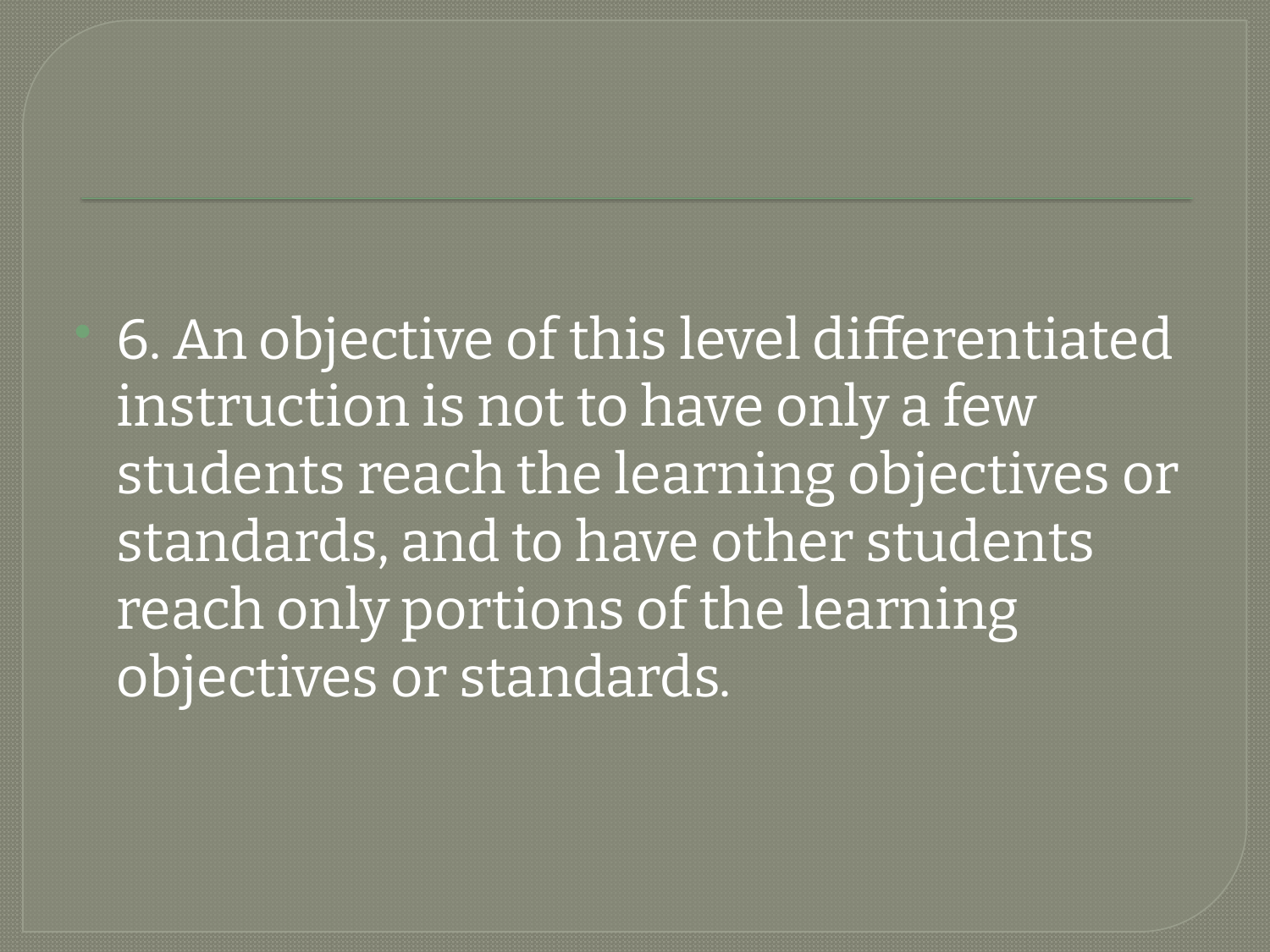

#

6. An objective of this level differentiated instruction is not to have only a few students reach the learning objectives or standards, and to have other students reach only portions of the learning objectives or standards.